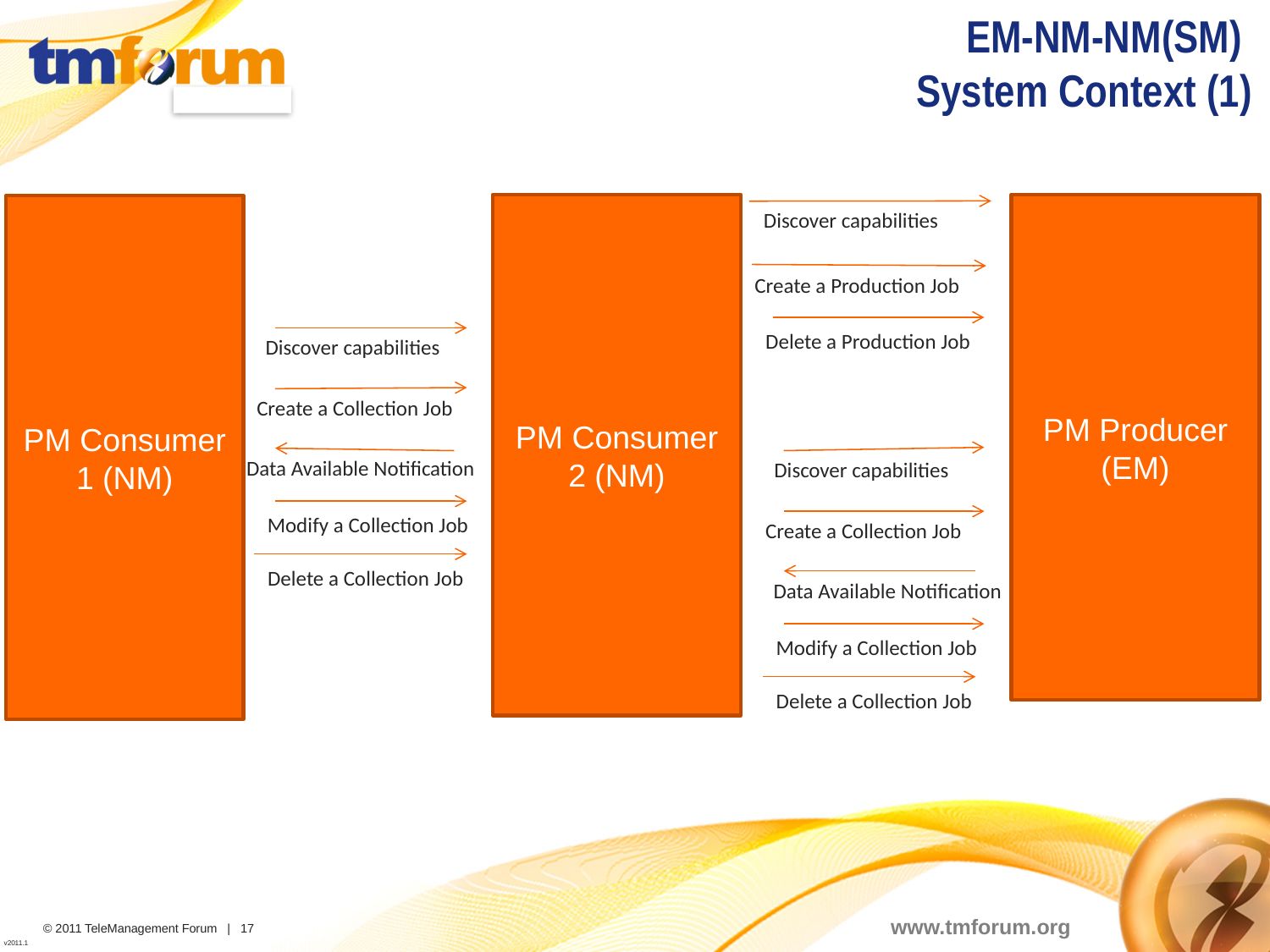

# EM-NM-NM(SM) System Context (1)
PM Consumer 2 (NM)
PM Producer (EM)
PM Consumer 1 (NM)
Discover capabilities
Create a Production Job
Delete a Production Job
Discover capabilities
Create a Collection Job
Data Available Notification
Discover capabilities
Modify a Collection Job
Create a Collection Job
Delete a Collection Job
Data Available Notification
Modify a Collection Job
Delete a Collection Job
17